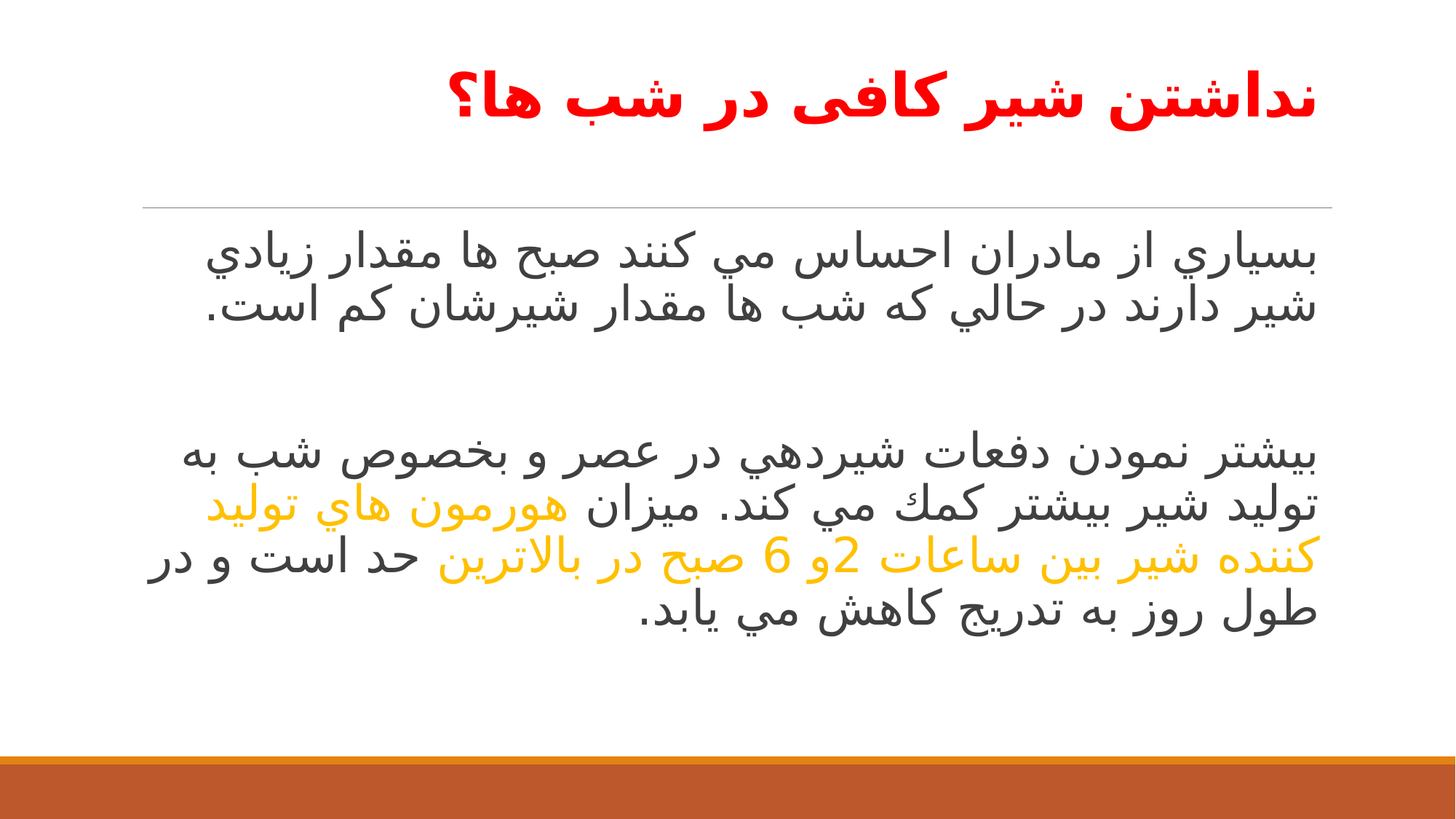

# نداشتن شیر کافی در شب ها؟
بسياري از مادران احساس مي كنند صبح ها مقدار زيادي شير دارند در حالي كه شب ها مقدار شيرشان كم است.

بيشتر نمودن دفعات شيردهي در عصر و بخصوص شب به توليد شير بيشتر كمك مي كند. ميزان هورمون هاي توليد كننده شير بين ساعات 2و 6 صبح در بالاترين حد است و در طول روز به تدريج كاهش مي يابد.